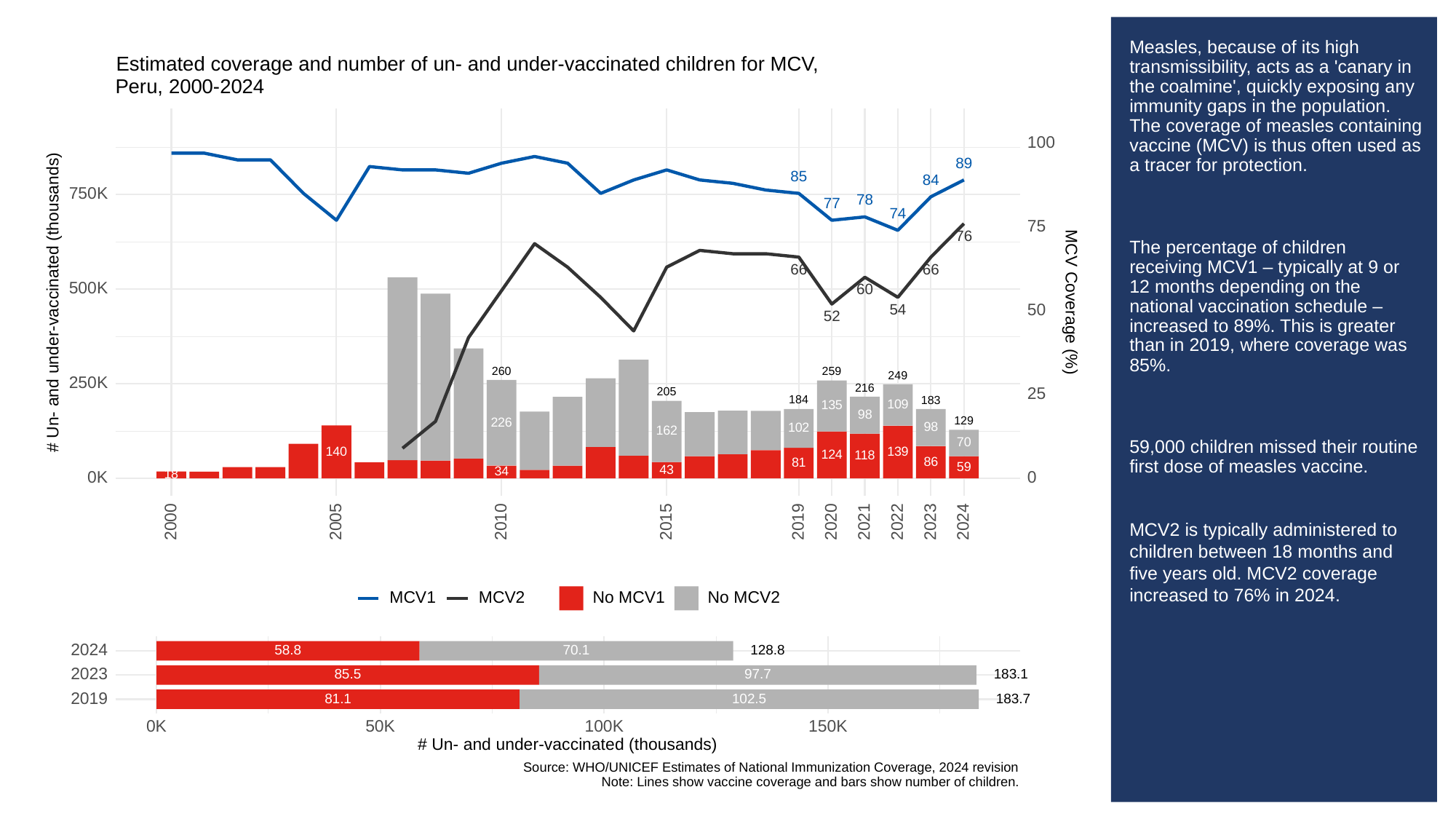

# Measles, because of its high transmissibility, acts as a 'canary in the coalmine', quickly exposing any immunity gaps in the population. The coverage of measles containing vaccine (MCV) is thus often used as a tracer for protection.

The percentage of children receiving MCV1 – typically at 9 or 12 months depending on the national vaccination schedule – increased to 89%. This is greater than in 2019, where coverage was 85%.

59,000 children missed their routine first dose of measles vaccine.

MCV2 is typically administered to children between 18 months and five years old. MCV2 coverage increased to 76% in 2024.

Estimated coverage and number of un- and under-vaccinated children for MCV,
Peru, 2000-2024

100

89
85
84
750K

78
77
74
75

76

66
66

500K
60

# Un- and under-vaccinated (thousands)
MCV Coverage (%)
50
54
52

260
259
249
250K

216

205
25
184
183

109

135

98

129
226
98
102

162

70

140
139

124
118

86
81

59
43

34

18

0K
0

2023
2000
2005
2010
2015
2019
2020
2021
2022
2024

MCV1
MCV2
No MCV1
No MCV2

2024
58.8
70.1
128.8

2023
183.1
85.5
97.7

2019
183.7
81.1
102.5

0K
50K
100K
150K
# Un- and under-vaccinated (thousands)
Source: WHO/UNICEF Estimates of National Immunization Coverage, 2024 revision
Note: Lines show vaccine coverage and bars show number of children.